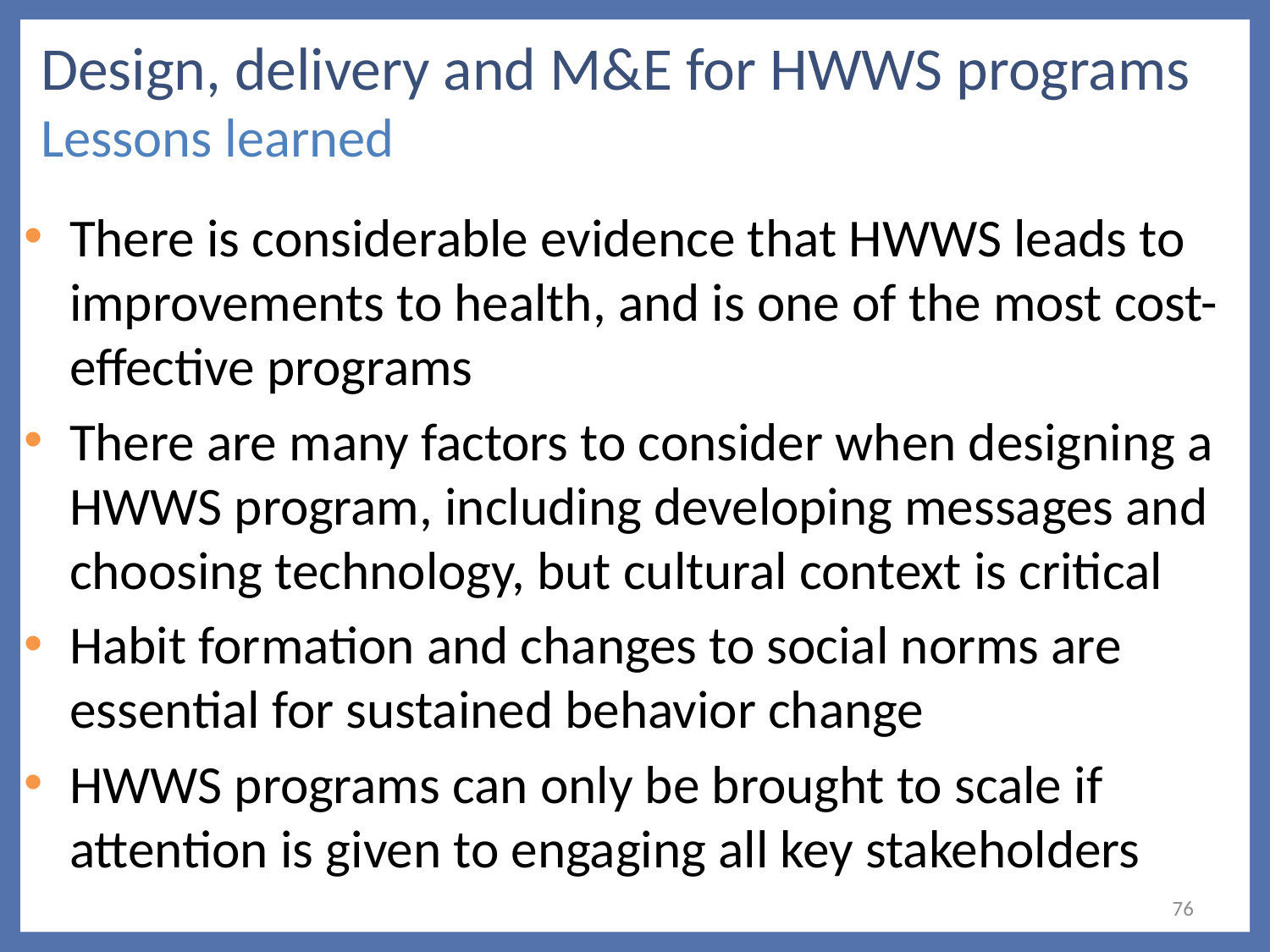

# Design, delivery and M&E for HWWS programs Lessons learned
There is considerable evidence that HWWS leads to improvements to health, and is one of the most cost-effective programs
There are many factors to consider when designing a HWWS program, including developing messages and choosing technology, but cultural context is critical
Habit formation and changes to social norms are essential for sustained behavior change
HWWS programs can only be brought to scale if attention is given to engaging all key stakeholders

76